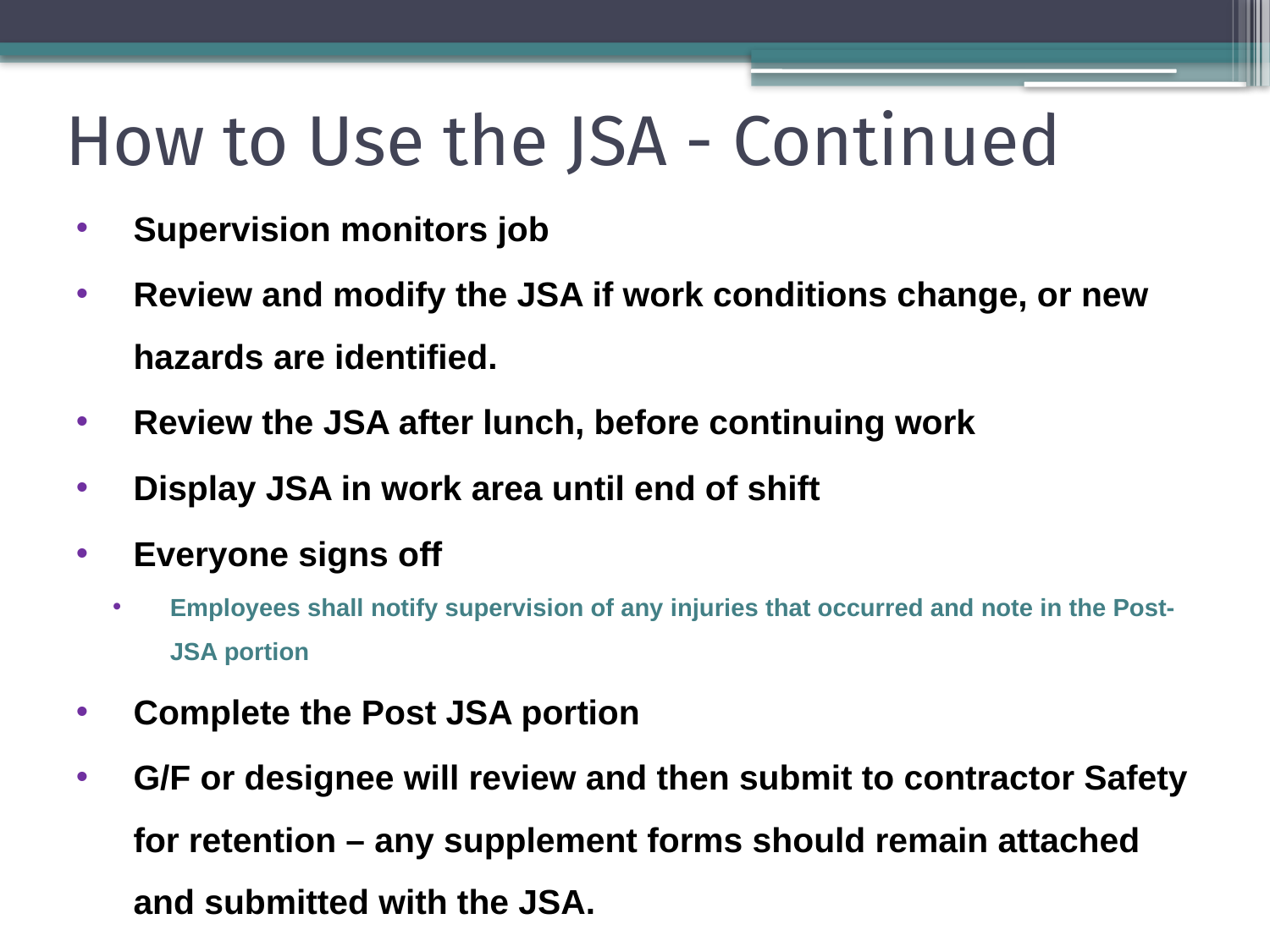

# How to Use the JSA - Continued
Supervision monitors job
Review and modify the JSA if work conditions change, or new hazards are identified.
Review the JSA after lunch, before continuing work
Display JSA in work area until end of shift
Everyone signs off
Employees shall notify supervision of any injuries that occurred and note in the Post-JSA portion
Complete the Post JSA portion
G/F or designee will review and then submit to contractor Safety for retention – any supplement forms should remain attached and submitted with the JSA.